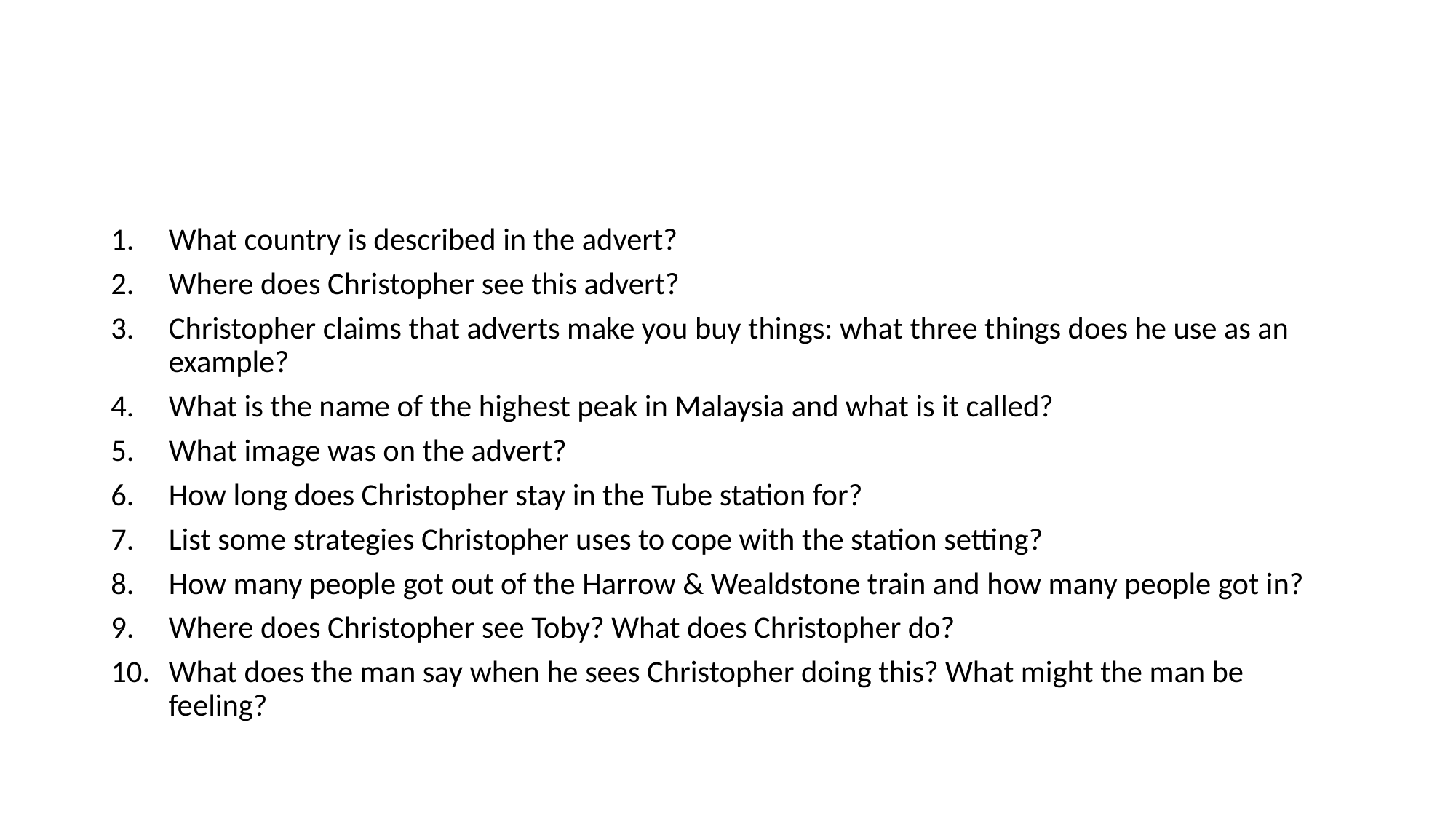

#
What country is described in the advert?
Where does Christopher see this advert?
Christopher claims that adverts make you buy things: what three things does he use as an example?
What is the name of the highest peak in Malaysia and what is it called?
What image was on the advert?
How long does Christopher stay in the Tube station for?
List some strategies Christopher uses to cope with the station setting?
How many people got out of the Harrow & Wealdstone train and how many people got in?
Where does Christopher see Toby? What does Christopher do?
What does the man say when he sees Christopher doing this? What might the man be feeling?